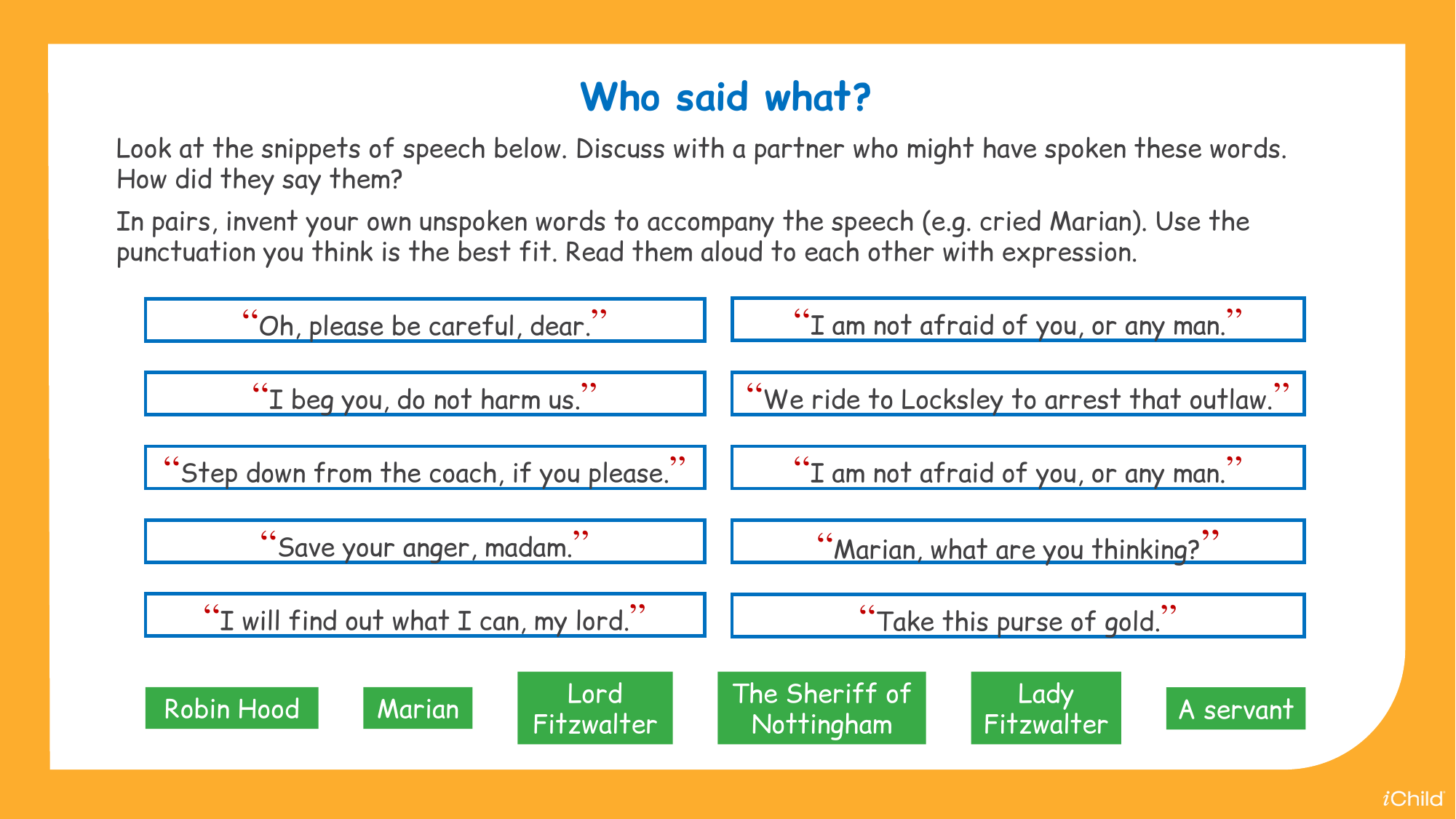

Who said what?
Look at the snippets of speech below. Discuss with a partner who might have spoken these words. How did they say them?
In pairs, invent your own unspoken words to accompany the speech (e.g. cried Marian). Use the punctuation you think is the best fit. Read them aloud to each other with expression.
“I am not afraid of you, or any man.”
“Oh, please be careful, dear.”
“We ride to Locksley to arrest that outlaw.”
“I beg you, do not harm us.”
“Step down from the coach, if you please.”
“I am not afraid of you, or any man.”
“Save your anger, madam.”
“Marian, what are you thinking?”
“I will find out what I can, my lord.”
“Take this purse of gold.”
Lord Fitzwalter
The Sheriff of Nottingham
Lady Fitzwalter
Robin Hood
Marian
A servant